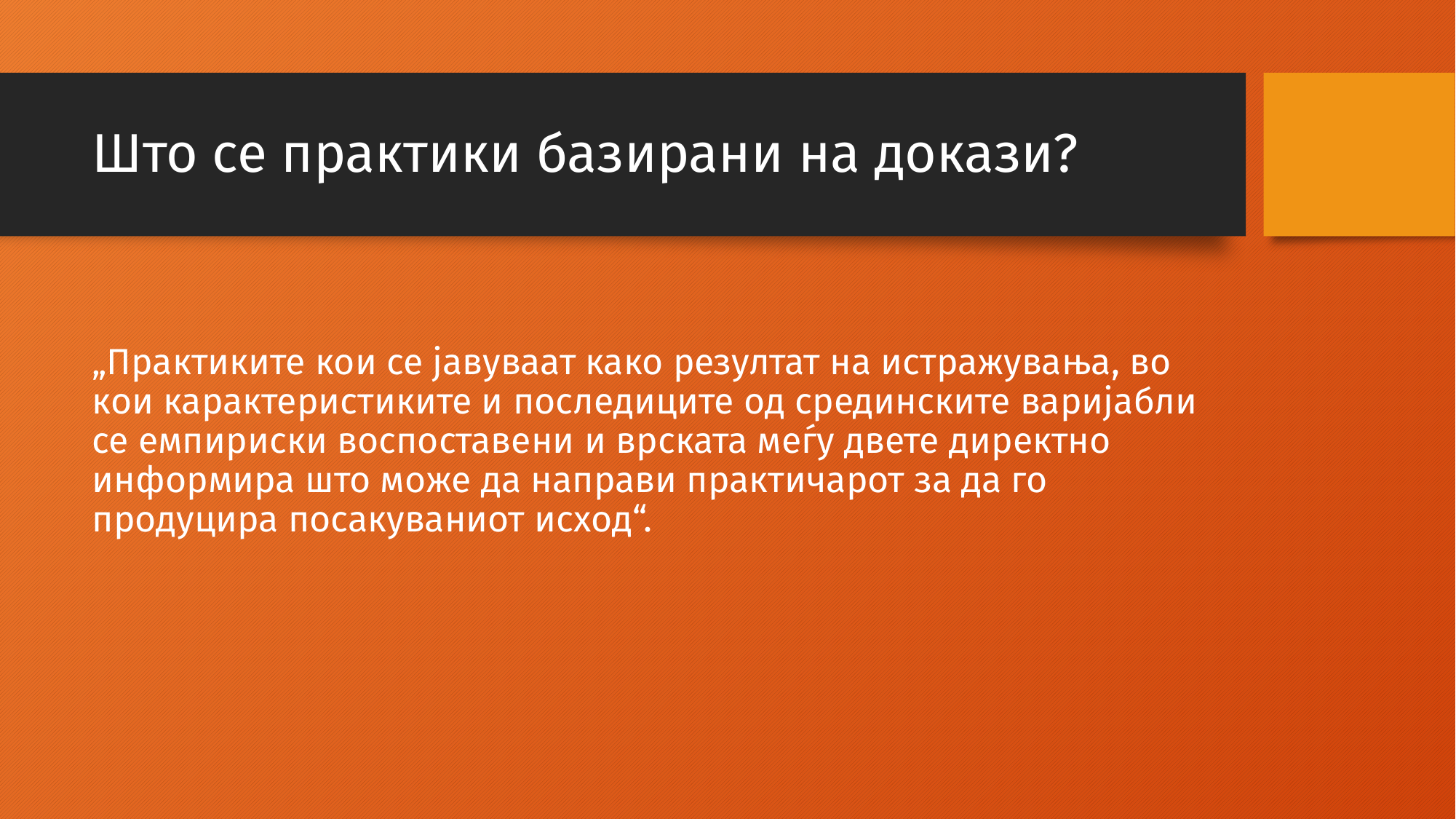

# Што се практики базирани на докази?

„Практиките кои се јавуваат како резултат на истражувања, во кои карактеристиките и последиците од срединските варијабли се емпириски воспоставени и врската меѓу двете директно информира што може да направи практичарот за да го продуцира посакуваниот исход“.